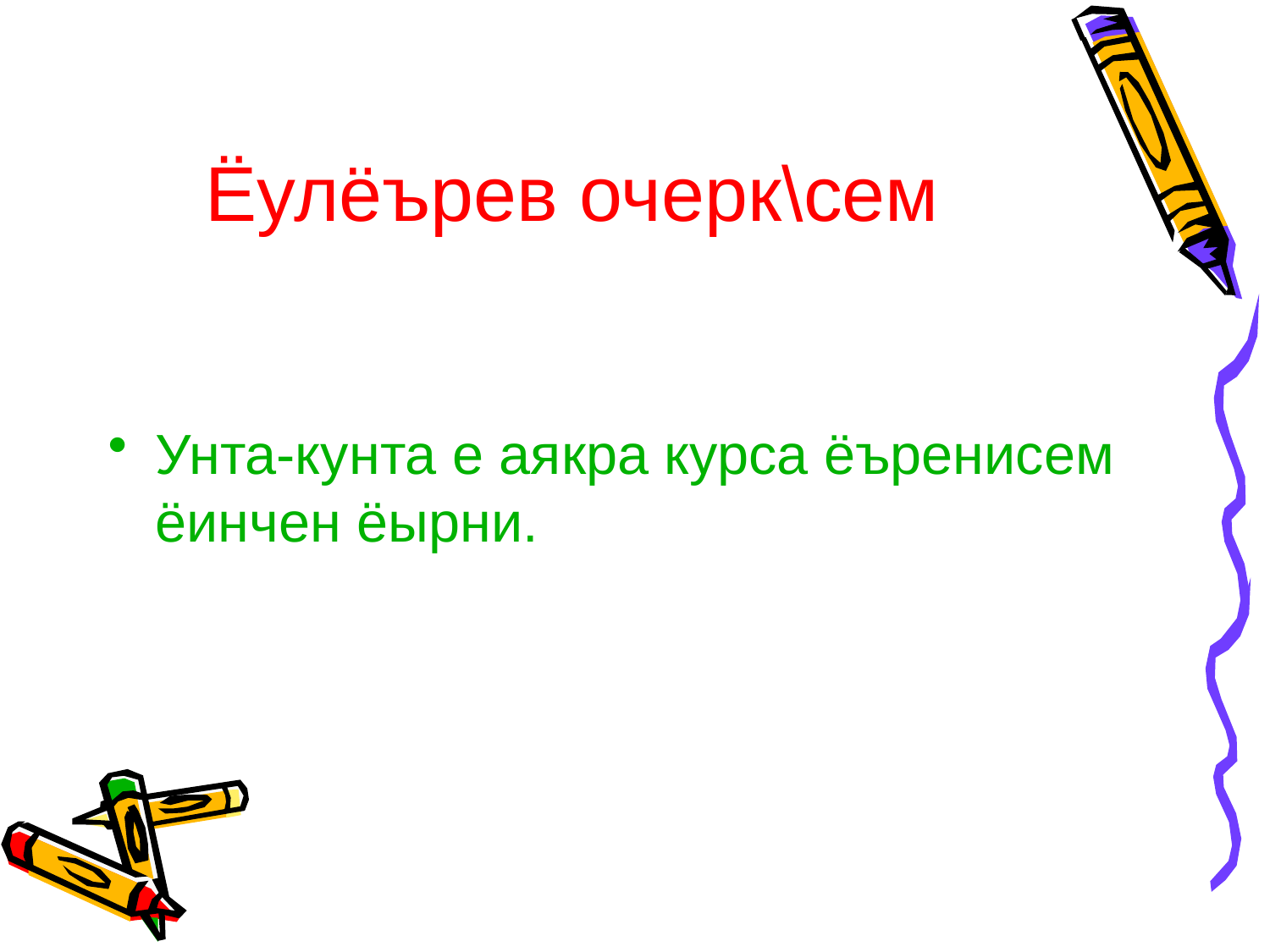

# Ёулёърев очерк\сем

Унта-кунта е аякра курса ёъренисем ёинчен ёырни.